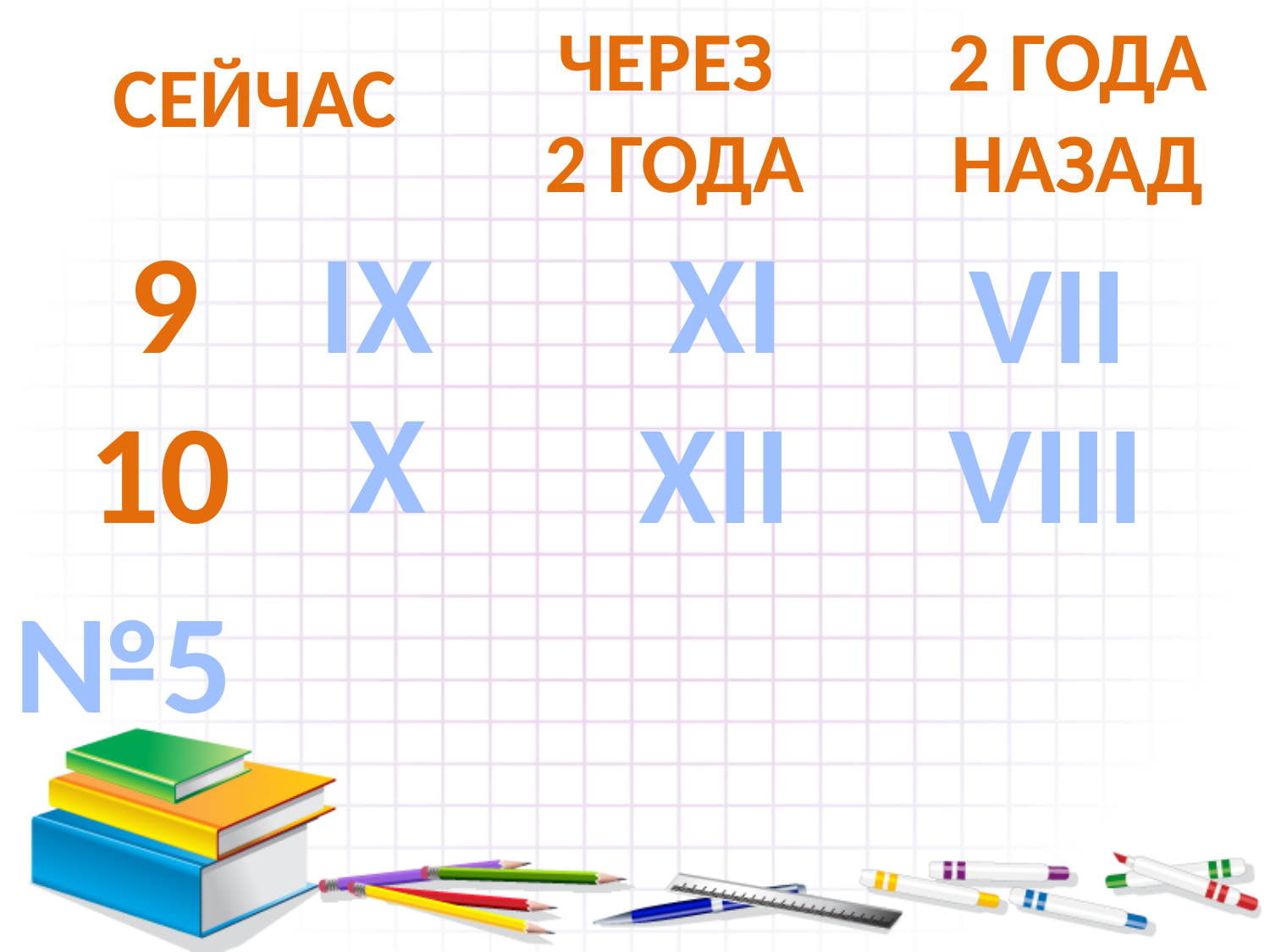

ЧЕРЕЗ
2 ГОДА
2 ГОДА НАЗАД
СЕЙЧАС
9
IX
XI
VII
X
10
XII
VIII
№5